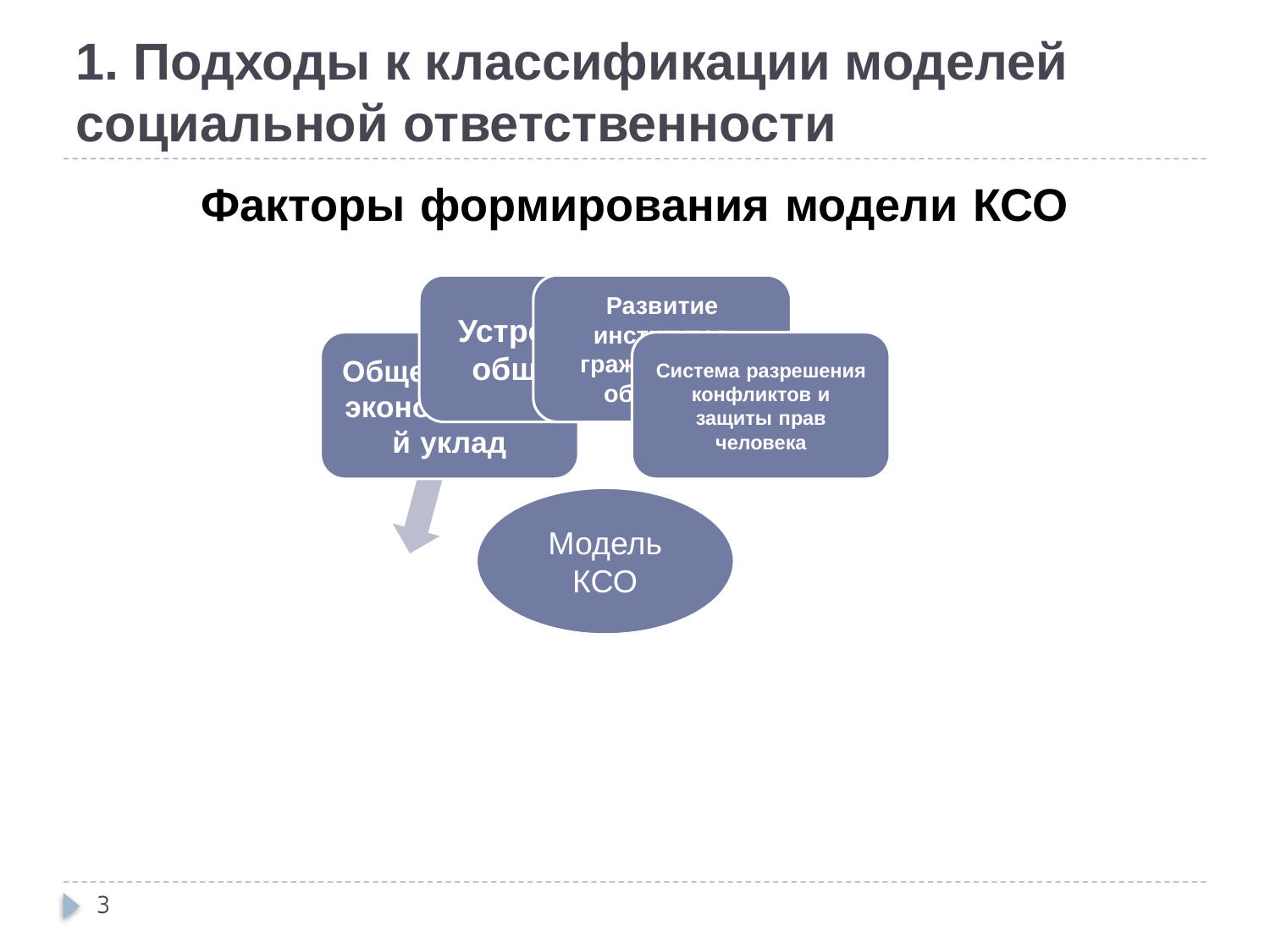

# 1. Подходы к классификации моделей социальной ответственности
Факторы формирования модели КСО

Модель
КСО
3